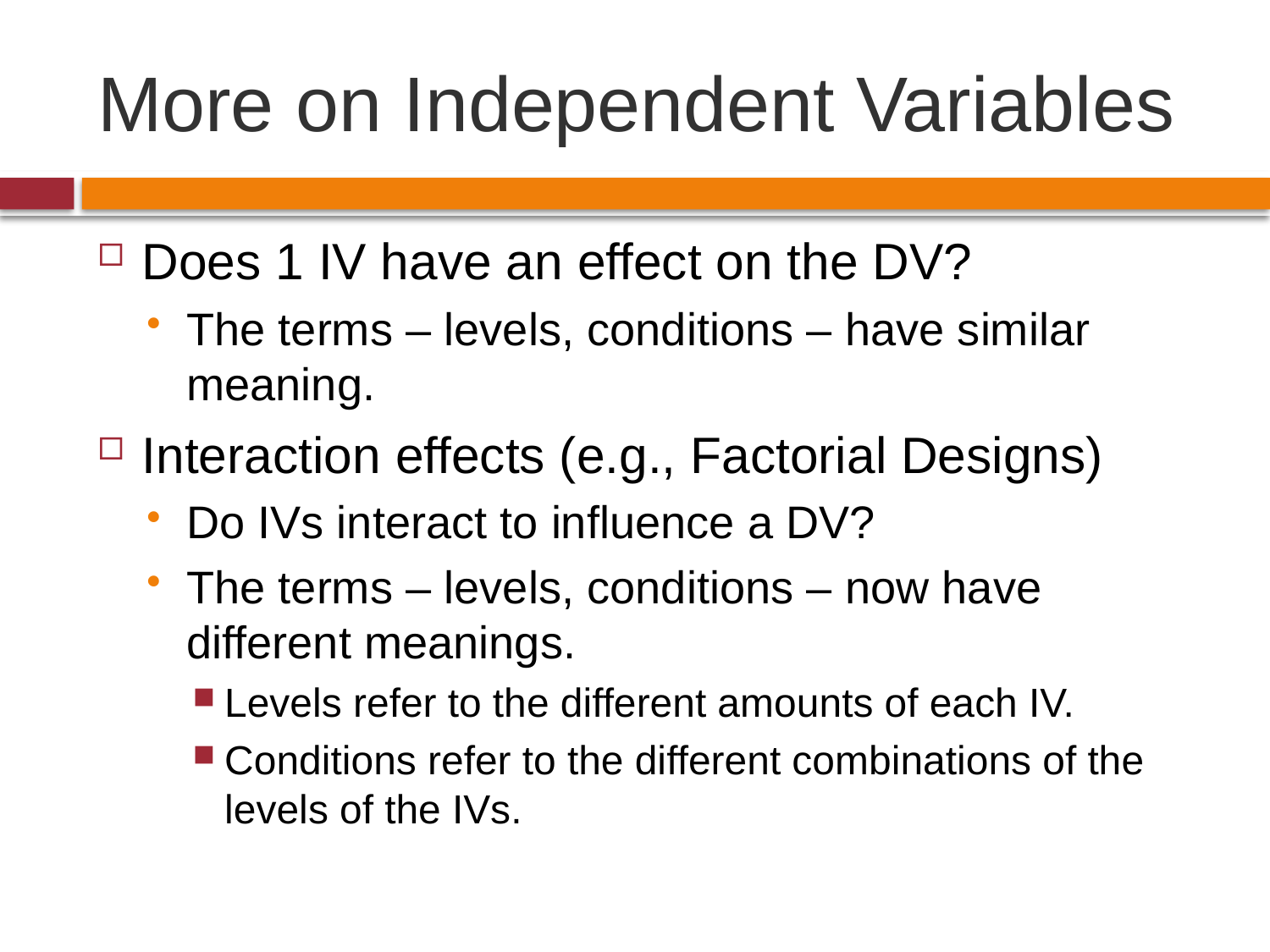

# More on Independent Variables
Does 1 IV have an effect on the DV?
The terms – levels, conditions – have similar meaning.
Interaction effects (e.g., Factorial Designs)
Do IVs interact to influence a DV?
The terms – levels, conditions – now have different meanings.
Levels refer to the different amounts of each IV.
Conditions refer to the different combinations of the levels of the IVs.